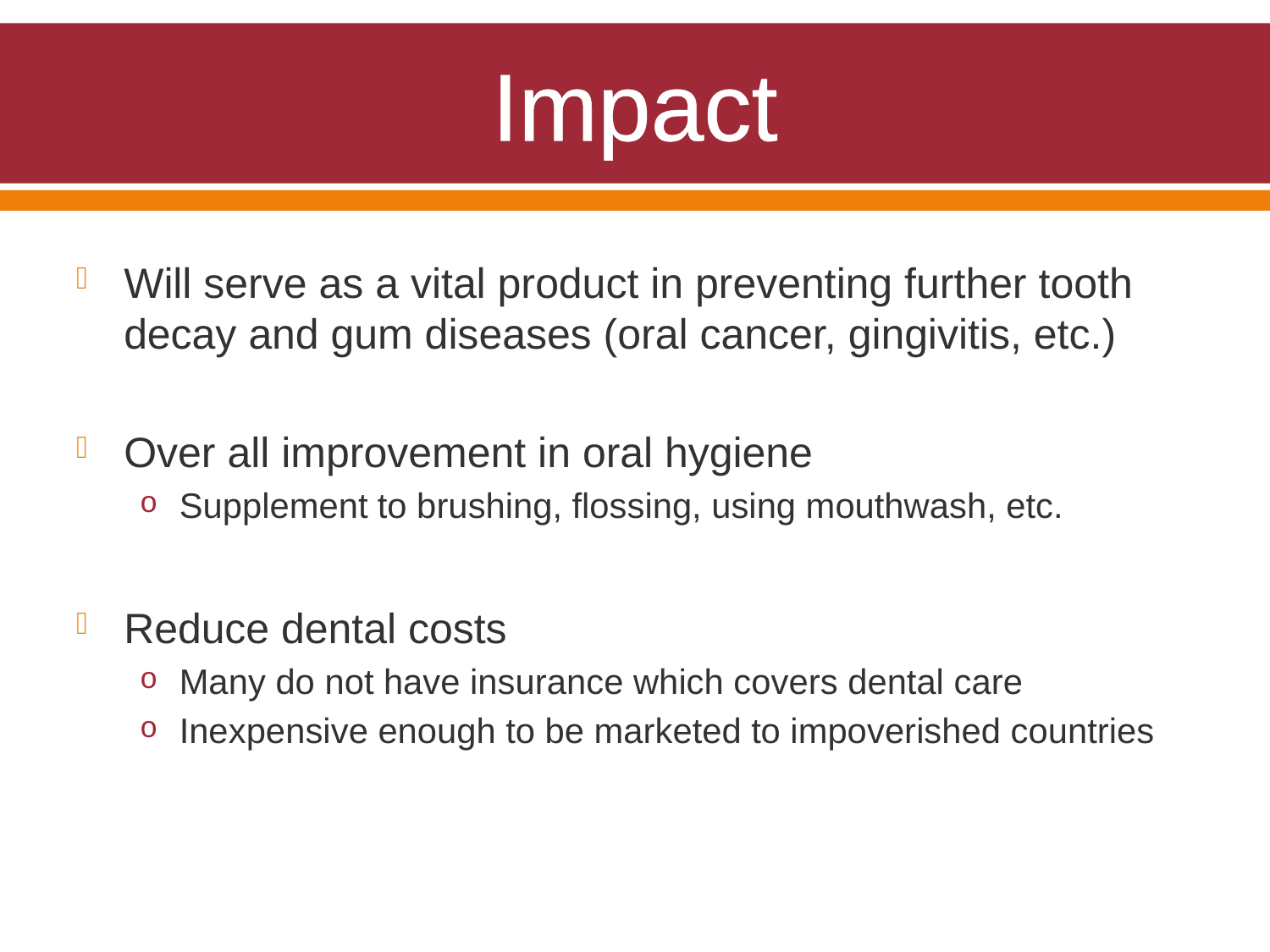

# Impact
Will serve as a vital product in preventing further tooth decay and gum diseases (oral cancer, gingivitis, etc.)

Over all improvement in oral hygiene
Supplement to brushing, flossing, using mouthwash, etc.

Reduce dental costs
Many do not have insurance which covers dental care
Inexpensive enough to be marketed to impoverished countries